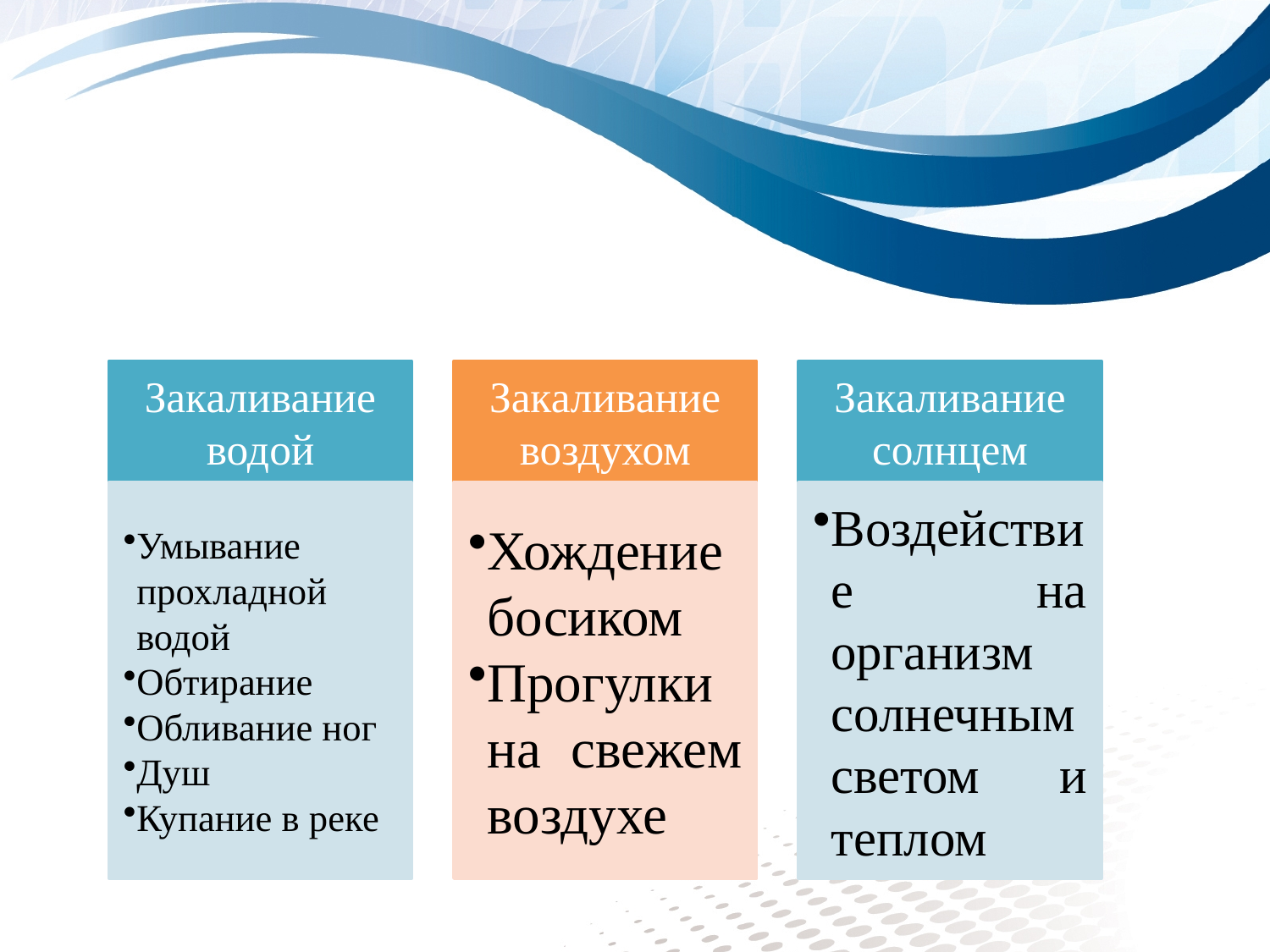

Закаливание водой
Умывание прохладной водой
Закаливание воздухом
Хождение босиком
Закаливание солнцем
Обтирание
Обливание ног
Купание в реке
Душ
Прогулки на свежем воздухе
Воздействие на организм солнечным светом и теплом